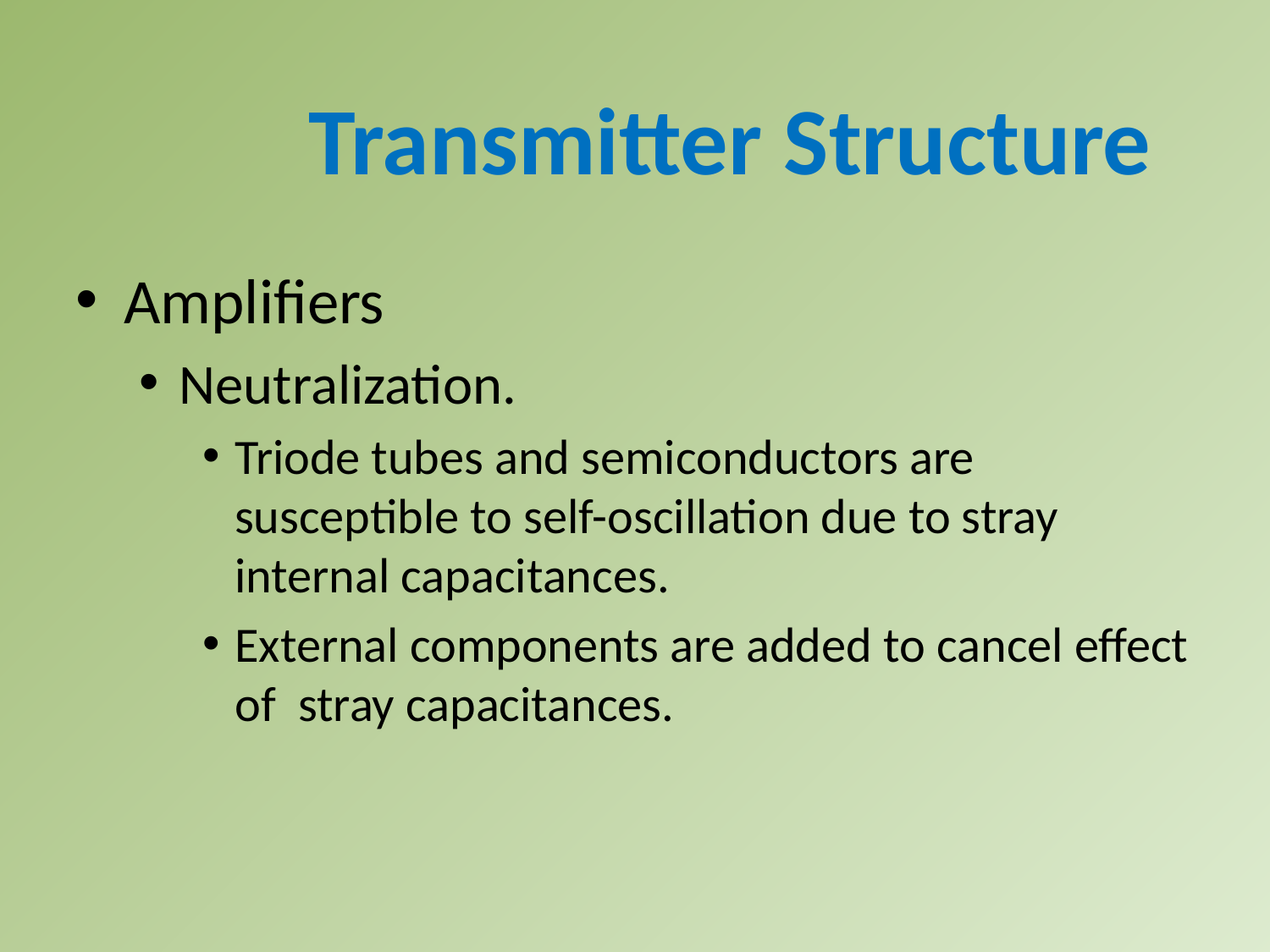

Transmitter Structure
Amplifiers
Neutralization.
Triode tubes and semiconductors are susceptible to self-oscillation due to stray internal capacitances.
External components are added to cancel effect of  stray capacitances.